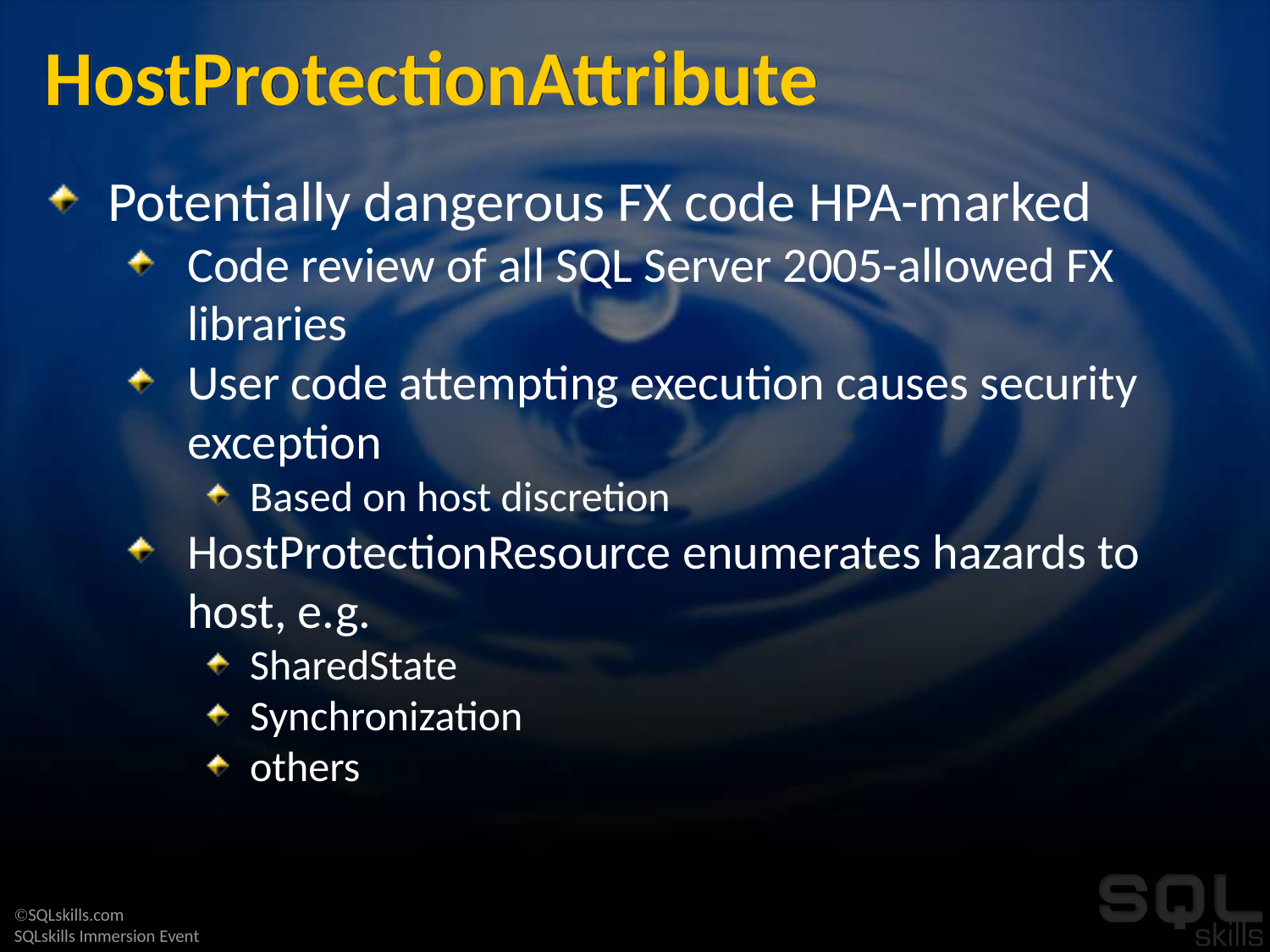

# HostProtectionAttribute
Potentially dangerous FX code HPA-marked
Code review of all SQL Server 2005-allowed FX libraries
User code attempting execution causes security exception
Based on host discretion
HostProtectionResource enumerates hazards to host, e.g.
SharedState
Synchronization
others